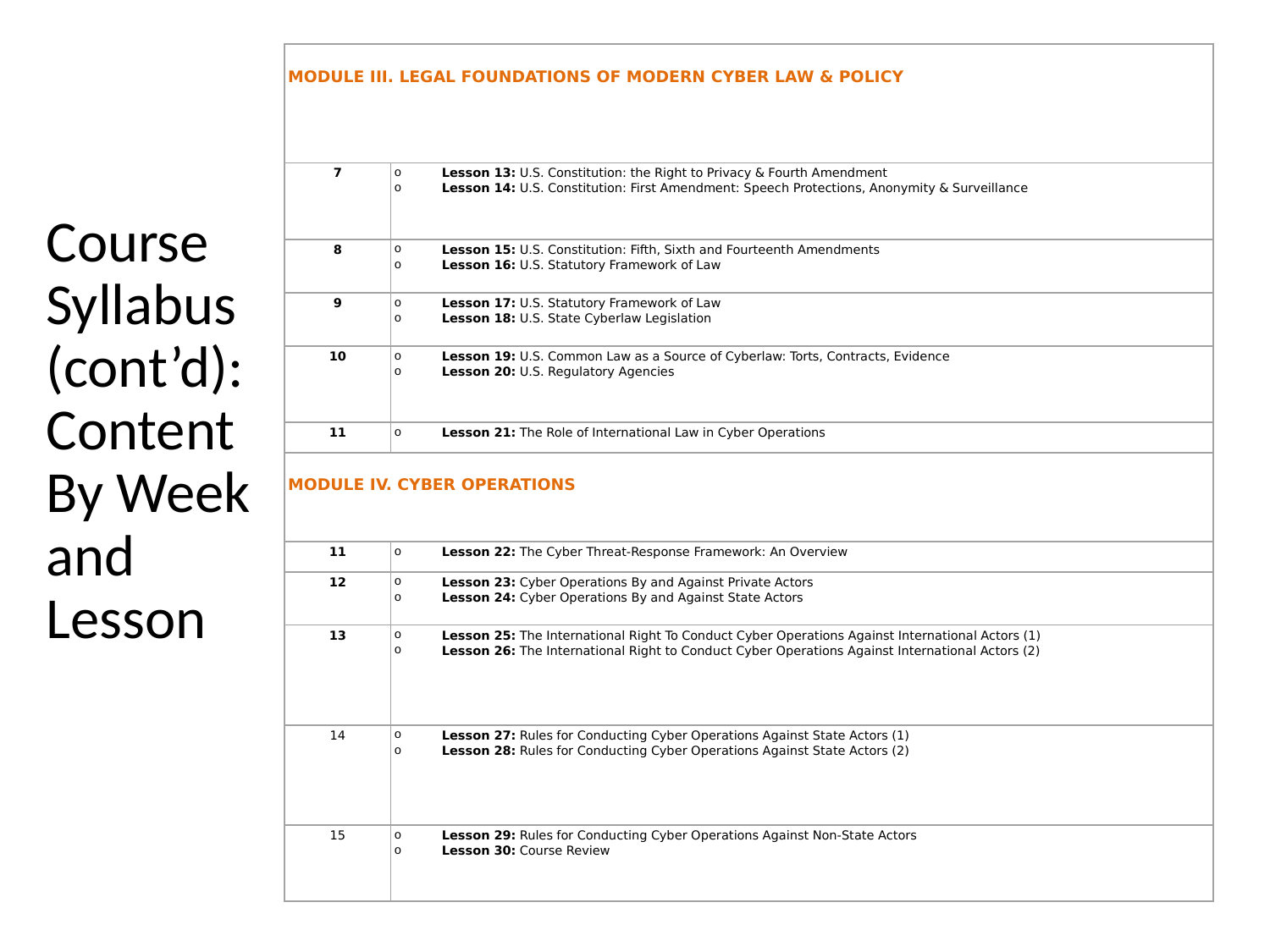

| MODULE III. LEGAL FOUNDATIONS OF MODERN CYBER LAW & POLICY |  |
| --- | --- |
| 7 | Lesson 13: U.S. Constitution: the Right to Privacy & Fourth Amendment Lesson 14: U.S. Constitution: First Amendment: Speech Protections, Anonymity & Surveillance |
| 8 | Lesson 15: U.S. Constitution: Fifth, Sixth and Fourteenth Amendments Lesson 16: U.S. Statutory Framework of Law |
| 9 | Lesson 17: U.S. Statutory Framework of Law Lesson 18: U.S. State Cyberlaw Legislation |
| 10 | Lesson 19: U.S. Common Law as a Source of Cyberlaw: Torts, Contracts, Evidence Lesson 20: U.S. Regulatory Agencies |
| 11 | Lesson 21: The Role of International Law in Cyber Operations |
| MODULE IV. CYBER OPERATIONS |  |
| 11 | Lesson 22: The Cyber Threat-Response Framework: An Overview |
| 12 | Lesson 23: Cyber Operations By and Against Private Actors Lesson 24: Cyber Operations By and Against State Actors |
| 13 | Lesson 25: The International Right To Conduct Cyber Operations Against International Actors (1) Lesson 26: The International Right to Conduct Cyber Operations Against International Actors (2) |
| 14 | Lesson 27: Rules for Conducting Cyber Operations Against State Actors (1) Lesson 28: Rules for Conducting Cyber Operations Against State Actors (2) |
| 15 | Lesson 29: Rules for Conducting Cyber Operations Against Non-State Actors Lesson 30: Course Review |
# Course Syllabus (cont’d): Content By Week and Lesson